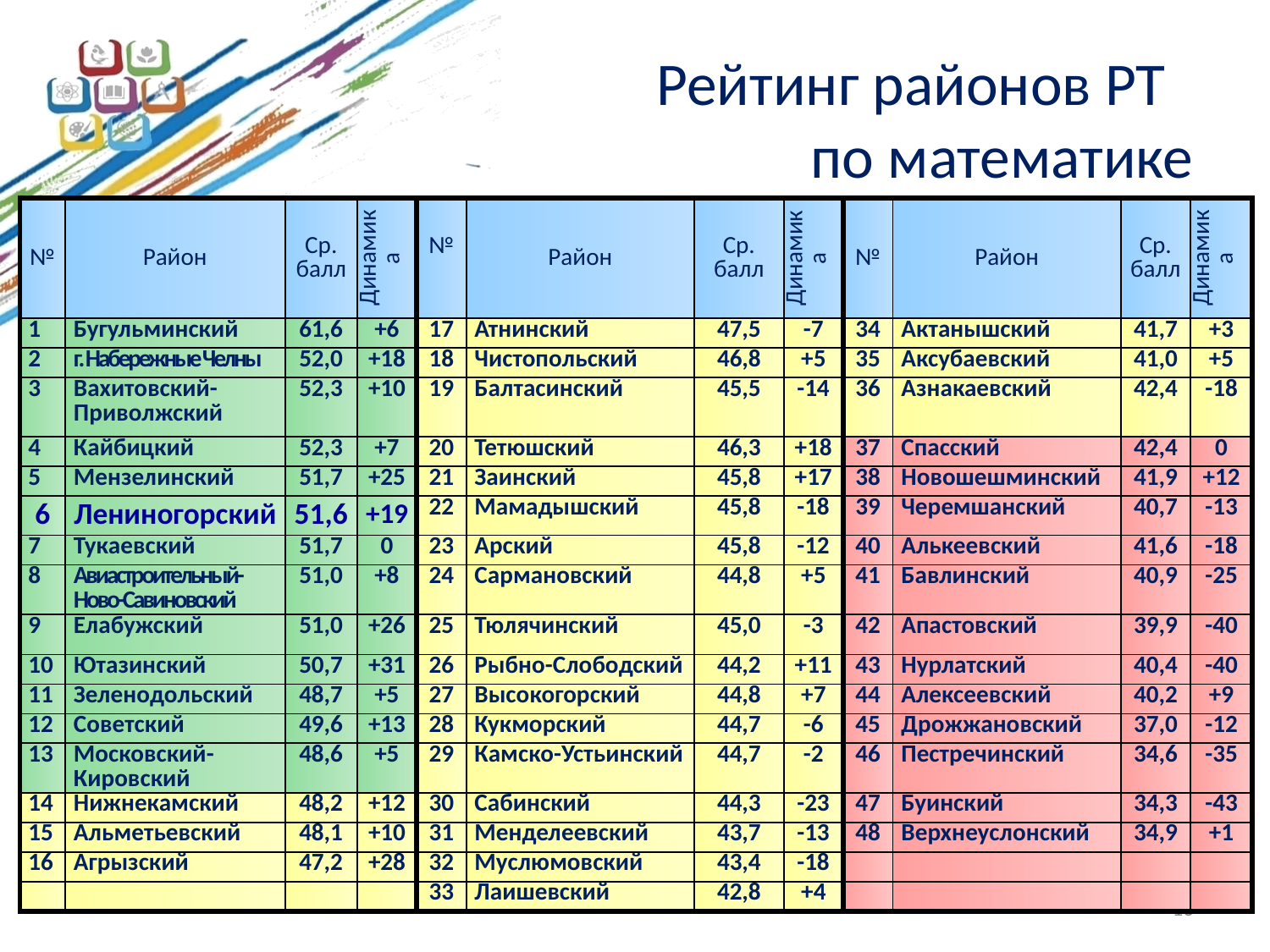

# Рейтинг районов РТ по математике
| № | Район | Ср. балл | Динамика | № | Район | Ср. балл | Динамика | № | Район | Ср. балл | Динамика |
| --- | --- | --- | --- | --- | --- | --- | --- | --- | --- | --- | --- |
| 1 | Бугульминский | 61,6 | +6 | 17 | Атнинский | 47,5 | -7 | 34 | Актанышский | 41,7 | +3 |
| 2 | г. Набережные Челны | 52,0 | +18 | 18 | Чистопольский | 46,8 | +5 | 35 | Аксубаевский | 41,0 | +5 |
| 3 | Вахитовский-Приволжский | 52,3 | +10 | 19 | Балтасинский | 45,5 | -14 | 36 | Азнакаевский | 42,4 | -18 |
| 4 | Кайбицкий | 52,3 | +7 | 20 | Тетюшский | 46,3 | +18 | 37 | Спасский | 42,4 | 0 |
| 5 | Мензелинский | 51,7 | +25 | 21 | Заинский | 45,8 | +17 | 38 | Новошешминский | 41,9 | +12 |
| 6 | Лениногорский | 51,6 | +19 | 22 | Мамадышский | 45,8 | -18 | 39 | Черемшанский | 40,7 | -13 |
| 7 | Тукаевский | 51,7 | 0 | 23 | Арский | 45,8 | -12 | 40 | Алькеевский | 41,6 | -18 |
| 8 | Авиастроительный-Ново-Савиновский | 51,0 | +8 | 24 | Сармановский | 44,8 | +5 | 41 | Бавлинский | 40,9 | -25 |
| 9 | Елабужский | 51,0 | +26 | 25 | Тюлячинский | 45,0 | -3 | 42 | Апастовский | 39,9 | -40 |
| 10 | Ютазинский | 50,7 | +31 | 26 | Рыбно-Слободский | 44,2 | +11 | 43 | Нурлатский | 40,4 | -40 |
| 11 | Зеленодольский | 48,7 | +5 | 27 | Высокогорский | 44,8 | +7 | 44 | Алексеевский | 40,2 | +9 |
| 12 | Советский | 49,6 | +13 | 28 | Кукморский | 44,7 | -6 | 45 | Дрожжановский | 37,0 | -12 |
| 13 | Московский-Кировский | 48,6 | +5 | 29 | Камско-Устьинский | 44,7 | -2 | 46 | Пестречинский | 34,6 | -35 |
| 14 | Нижнекамский | 48,2 | +12 | 30 | Сабинский | 44,3 | -23 | 47 | Буинский | 34,3 | -43 |
| 15 | Альметьевский | 48,1 | +10 | 31 | Менделеевский | 43,7 | -13 | 48 | Верхнеуслонский | 34,9 | +1 |
| 16 | Агрызский | 47,2 | +28 | 32 | Муслюмовский | 43,4 | -18 |  |  |  |  |
|  |  |  |  | 33 | Лаишевский | 42,8 | +4 |  |  |  |  |

16